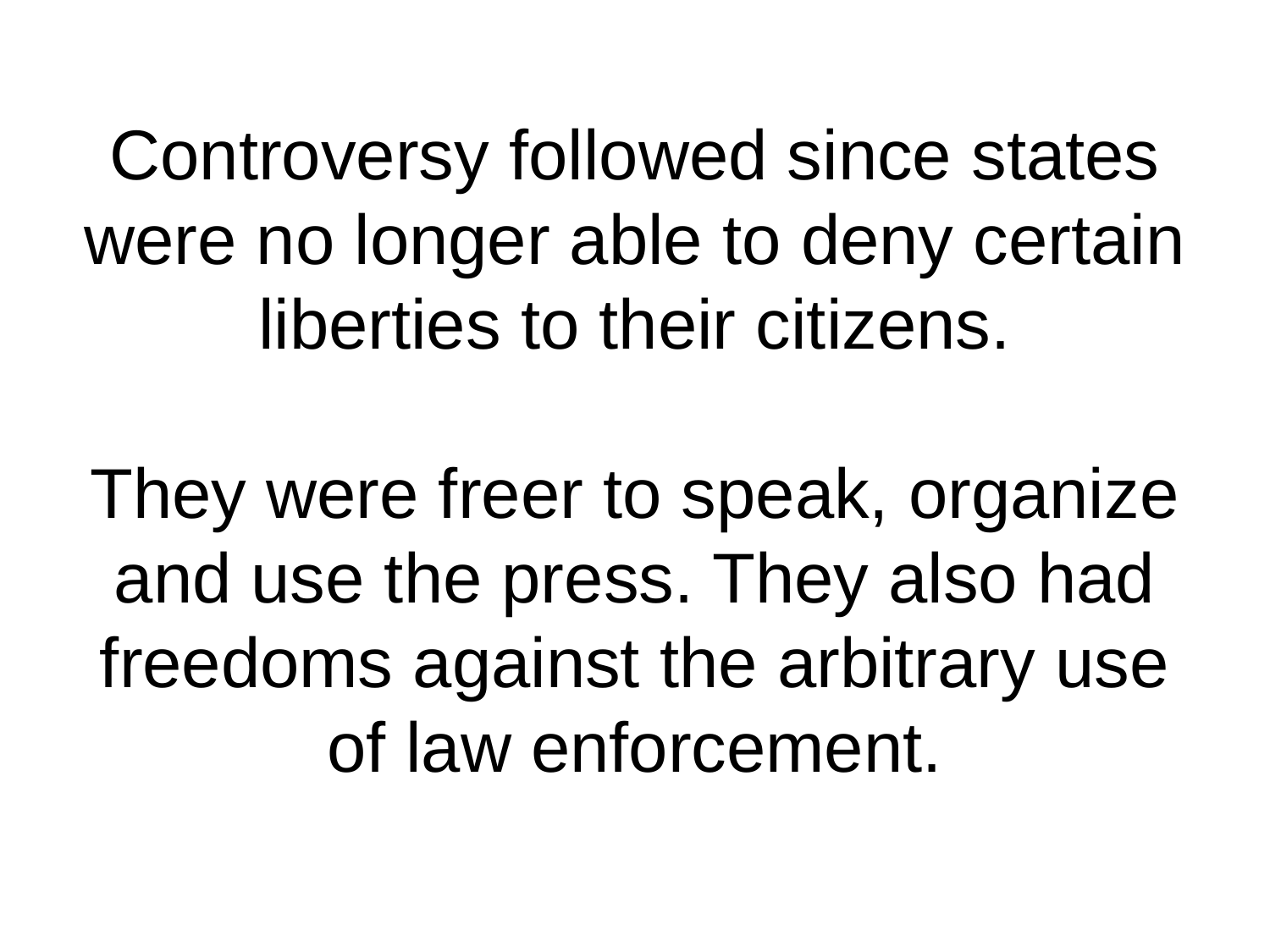

# Controversy followed since states were no longer able to deny certain liberties to their citizens. They were freer to speak, organize and use the press. They also had freedoms against the arbitrary use of law enforcement.